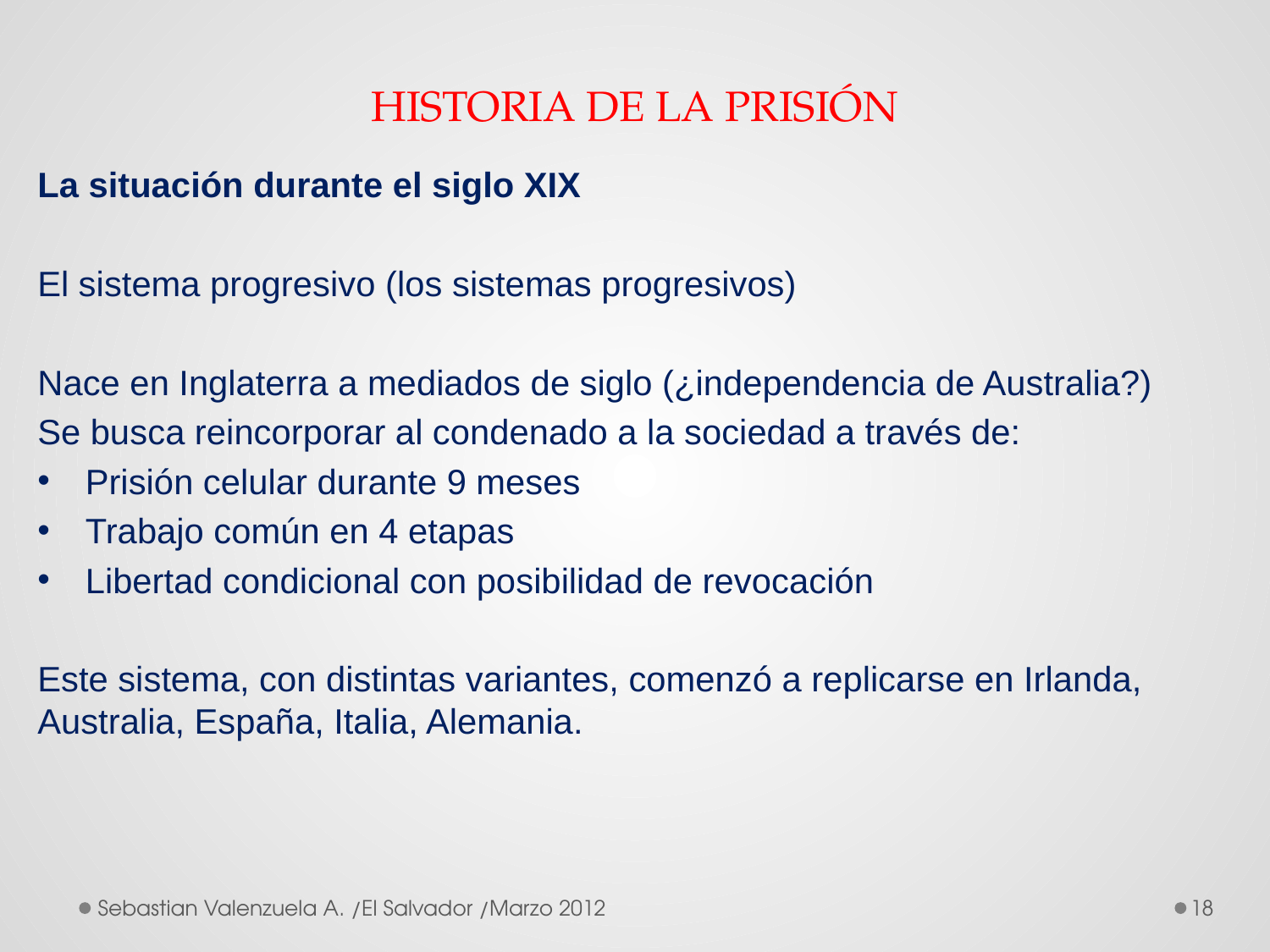

# HISTORIA DE LA PRISIÓN
La situación durante el siglo XIX

El sistema progresivo (los sistemas progresivos)

Nace en Inglaterra a mediados de siglo (¿independencia de Australia?)
Se busca reincorporar al condenado a la sociedad a través de:
Prisión celular durante 9 meses
Trabajo común en 4 etapas
Libertad condicional con posibilidad de revocación

Este sistema, con distintas variantes, comenzó a replicarse en Irlanda, Australia, España, Italia, Alemania.

Sebastian Valenzuela A. /El Salvador /Marzo 2012
18